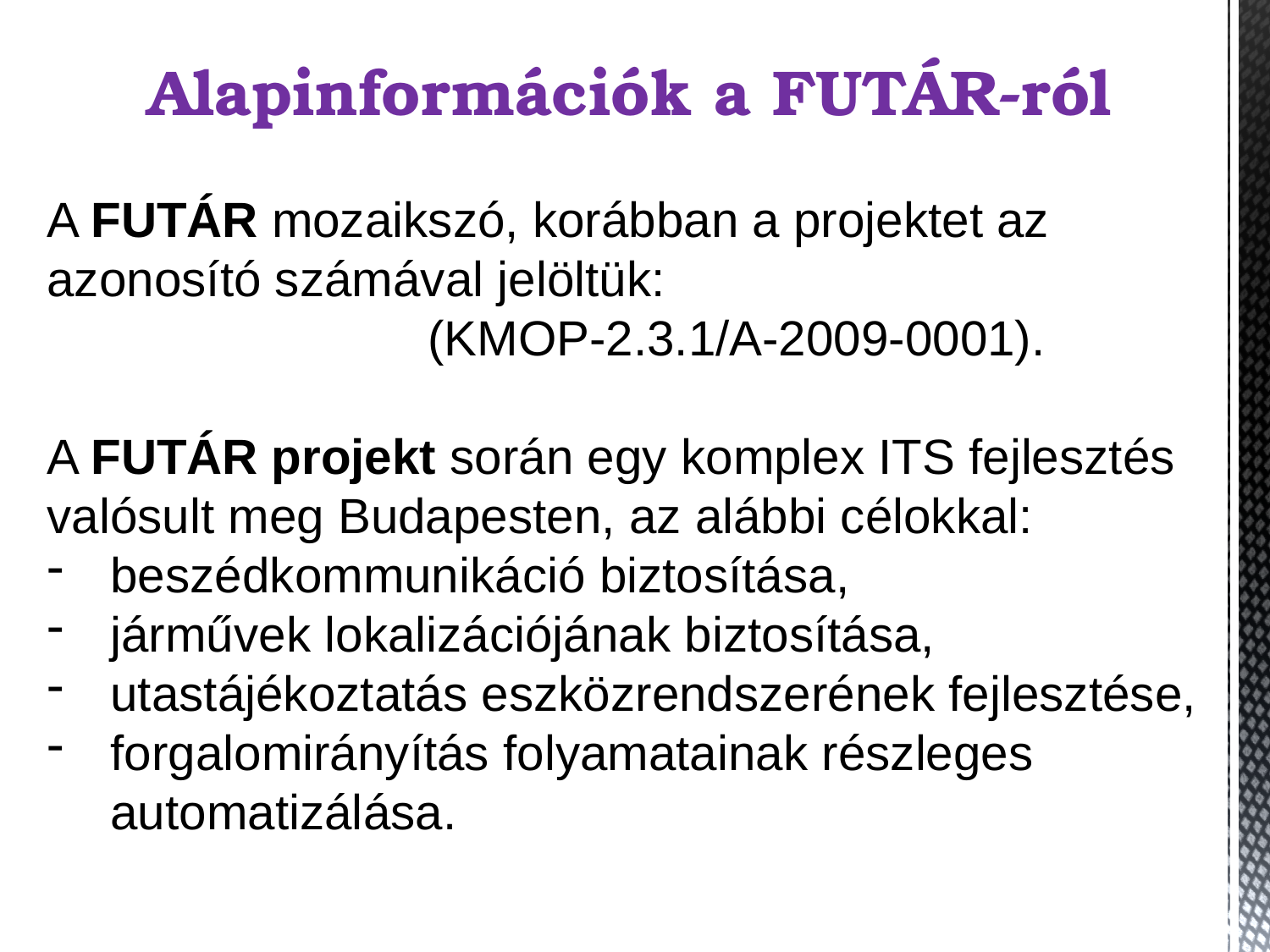

Alapinformációk a FUTÁR-ról
A FUTÁR mozaikszó, korábban a projektet az azonosító számával jelöltük:
			(KMOP-2.3.1/A-2009-0001).

A FUTÁR projekt során egy komplex ITS fejlesztés valósult meg Budapesten, az alábbi célokkal:
beszédkommunikáció biztosítása,
járművek lokalizációjának biztosítása,
utastájékoztatás eszközrendszerének fejlesztése,
forgalomirányítás folyamatainak részleges automatizálása.